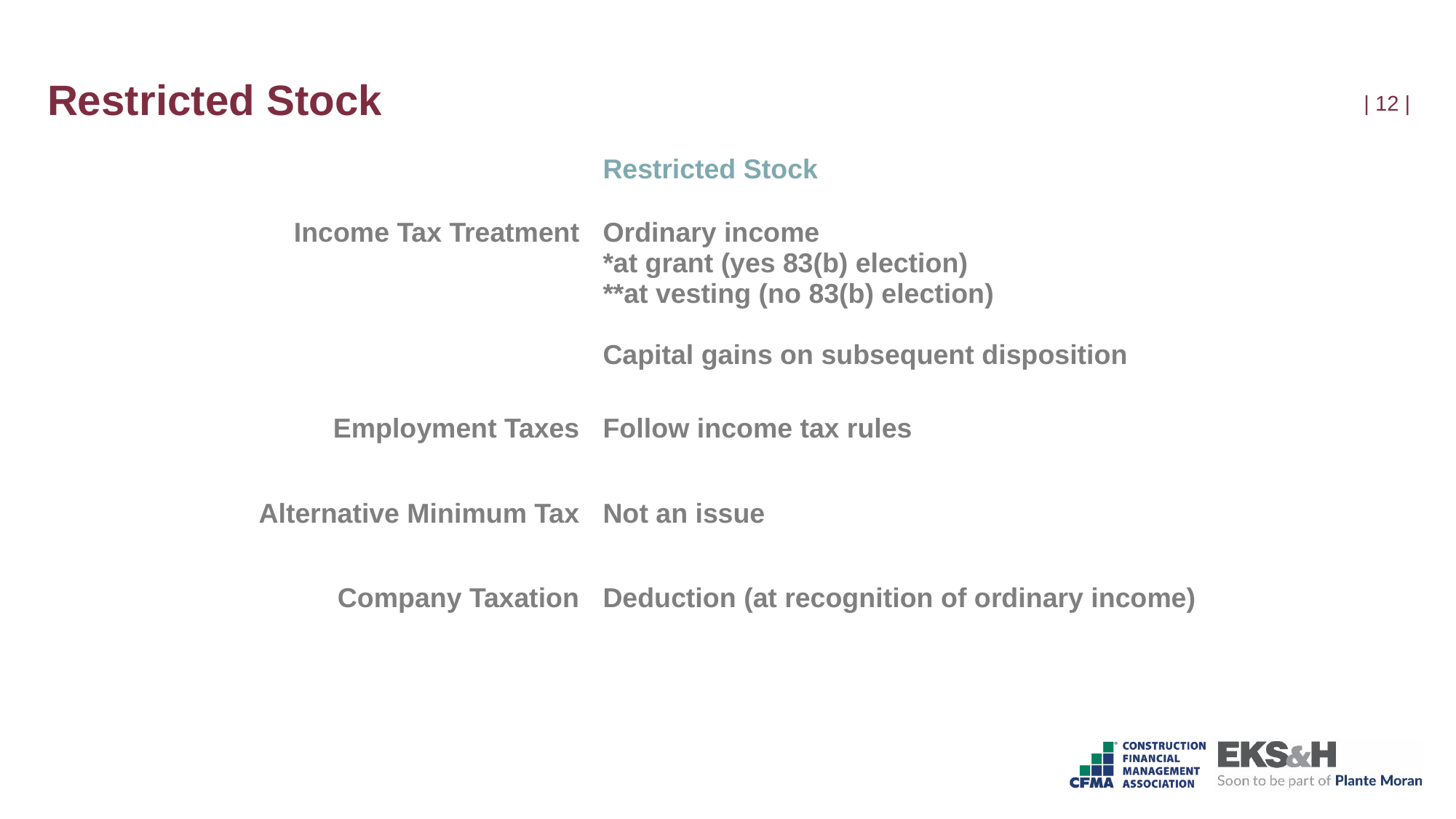

# Restricted Stock
| 12 |
|  |  | Restricted Stock |
| --- | --- | --- |
|  |  |  |
| Income Tax Treatment |  | Ordinary income \*at grant (yes 83(b) election) \*\*at vesting (no 83(b) election) Capital gains on subsequent disposition |
|  |  |  |
| Employment Taxes |  | Follow income tax rules |
|  |  |  |
| Alternative Minimum Tax |  | Not an issue |
|  |  |  |
| Company Taxation |  | Deduction (at recognition of ordinary income) |